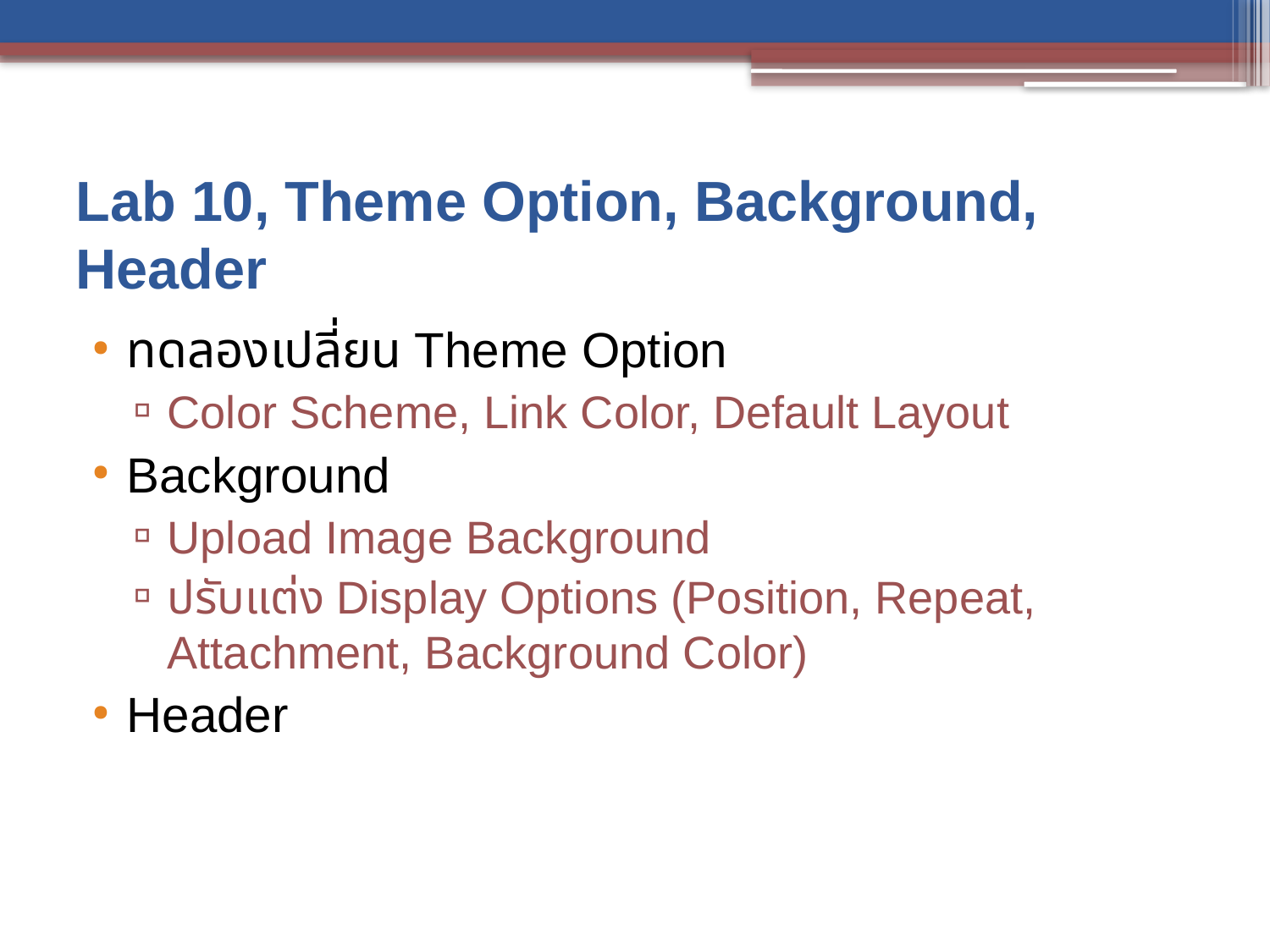

# Lab 10, Theme Option, Background, Header
ทดลองเปลี่ยน Theme Option
Color Scheme, Link Color, Default Layout
Background
Upload Image Background
ปรับแต่ง Display Options (Position, Repeat, Attachment, Background Color)
Header